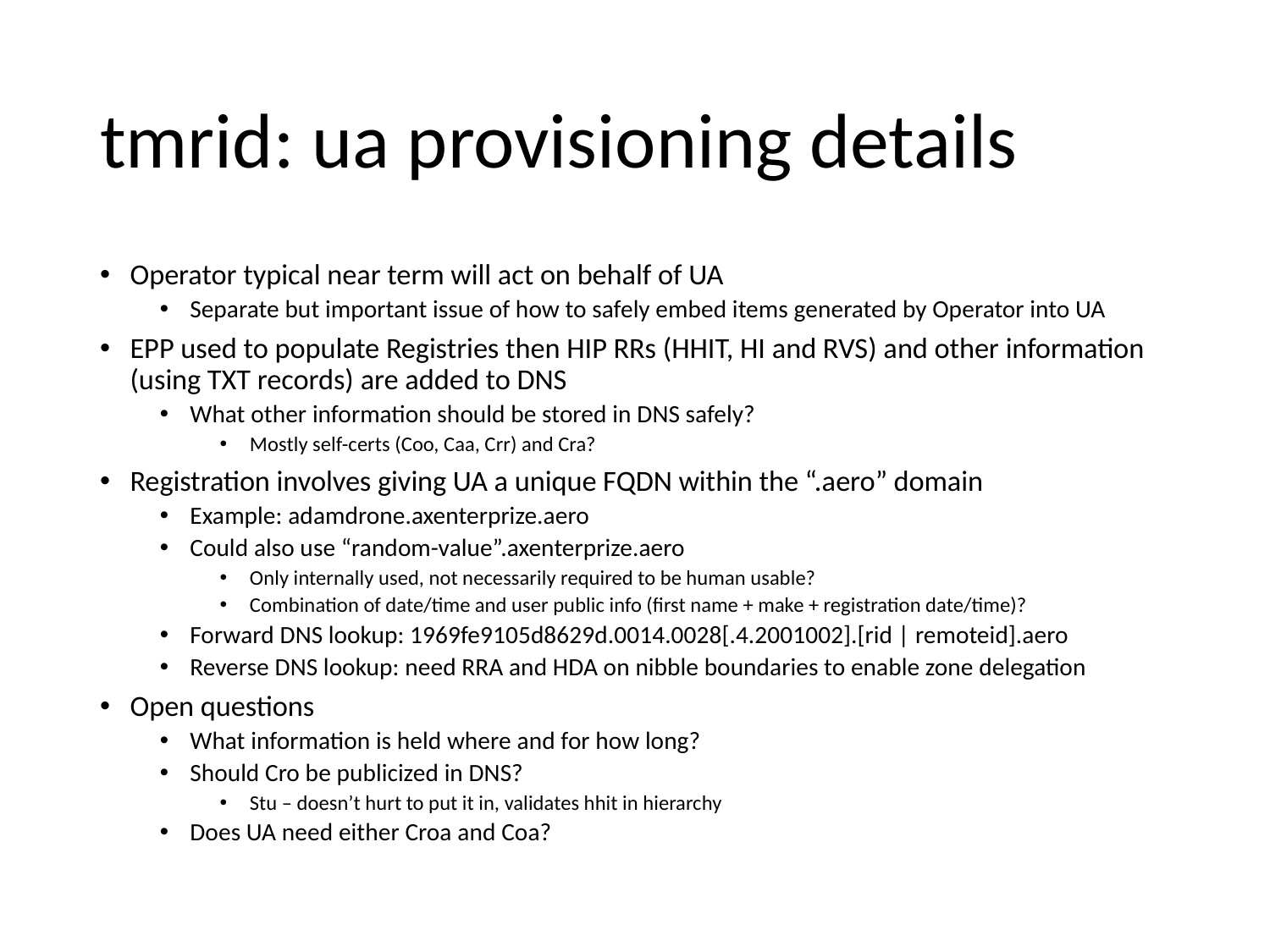

# tmrid: ua provisioning details
Operator typical near term will act on behalf of UA
Separate but important issue of how to safely embed items generated by Operator into UA
EPP used to populate Registries then HIP RRs (HHIT, HI and RVS) and other information (using TXT records) are added to DNS
What other information should be stored in DNS safely?
Mostly self-certs (Coo, Caa, Crr) and Cra?
Registration involves giving UA a unique FQDN within the “.aero” domain
Example: adamdrone.axenterprize.aero
Could also use “random-value”.axenterprize.aero
Only internally used, not necessarily required to be human usable?
Combination of date/time and user public info (first name + make + registration date/time)?
Forward DNS lookup: 1969fe9105d8629d.0014.0028[.4.2001002].[rid | remoteid].aero
Reverse DNS lookup: need RRA and HDA on nibble boundaries to enable zone delegation
Open questions
What information is held where and for how long?
Should Cro be publicized in DNS?
Stu – doesn’t hurt to put it in, validates hhit in hierarchy
Does UA need either Croa and Coa?